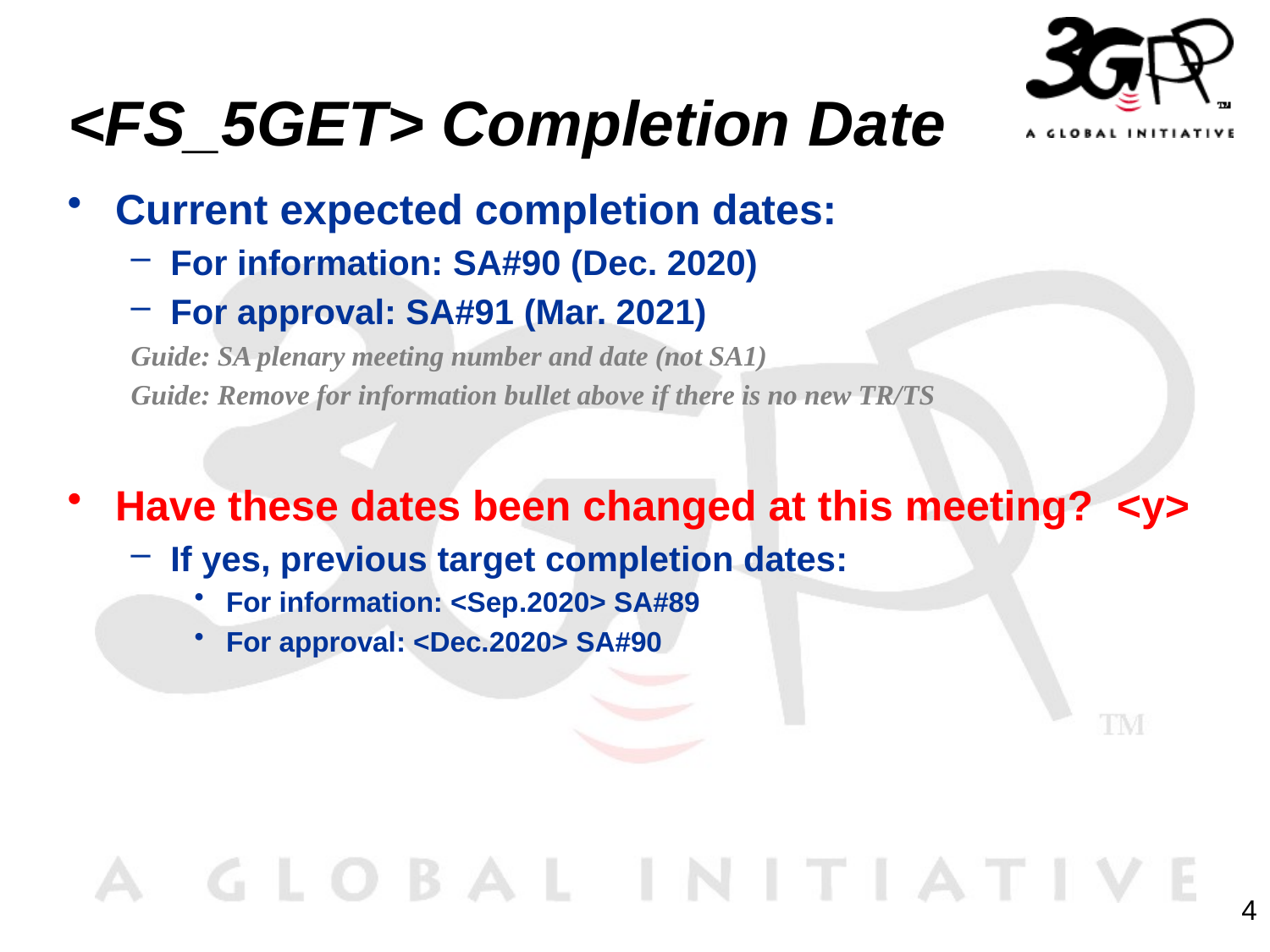

# <FS_5GET> Completion Date
Current expected completion dates:
For information: SA#90 (Dec. 2020)
For approval: SA#91 (Mar. 2021)
Guide: SA plenary meeting number and date (not SA1)
Guide: Remove for information bullet above if there is no new TR/TS

Have these dates been changed at this meeting?  <y>
If yes, previous target completion dates:
For information: <Sep.2020> SA#89
For approval: <Dec.2020> SA#90

4